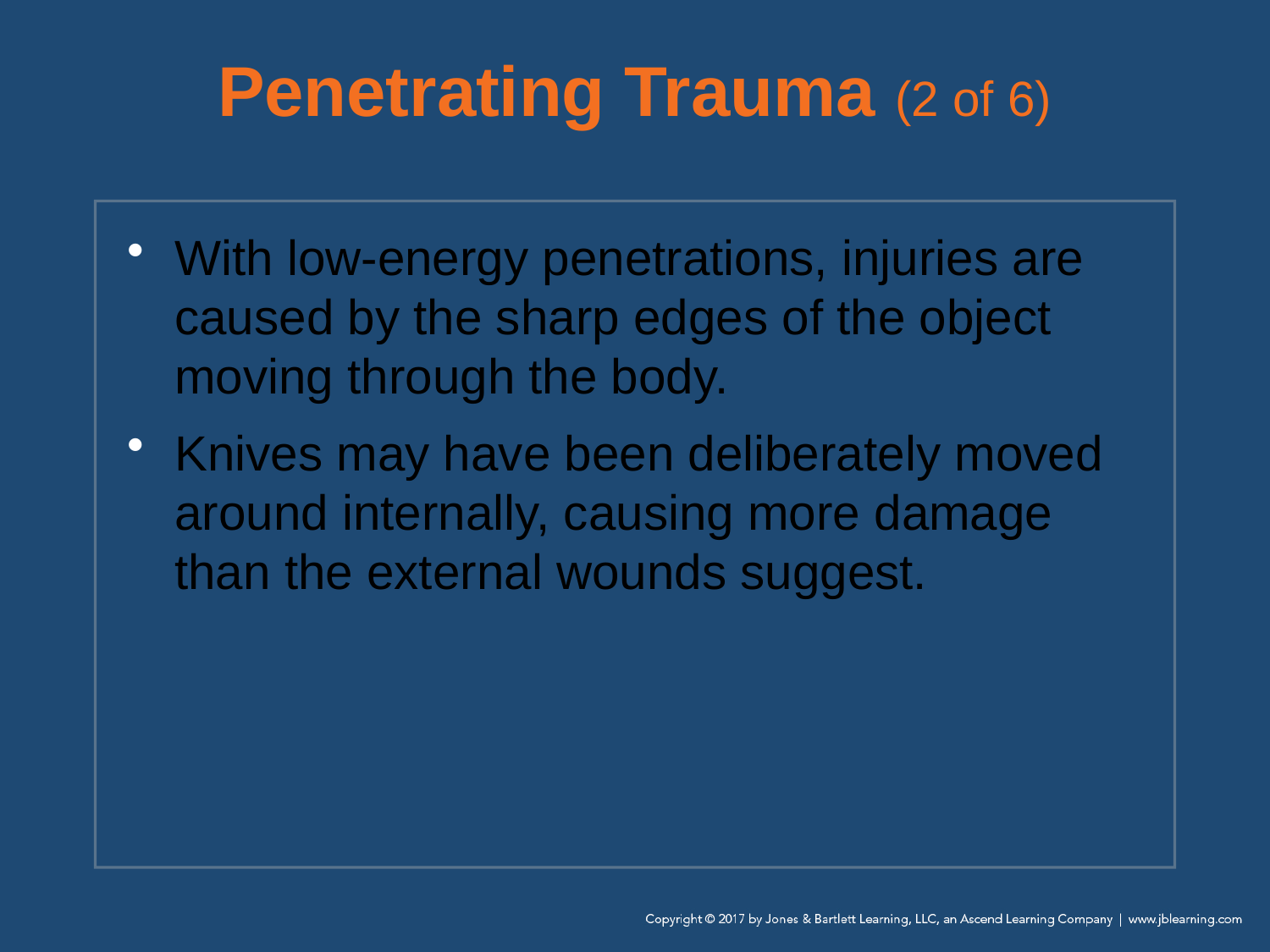

# Penetrating Trauma (2 of 6)
With low-energy penetrations, injuries are caused by the sharp edges of the object moving through the body.
Knives may have been deliberately moved around internally, causing more damage than the external wounds suggest.